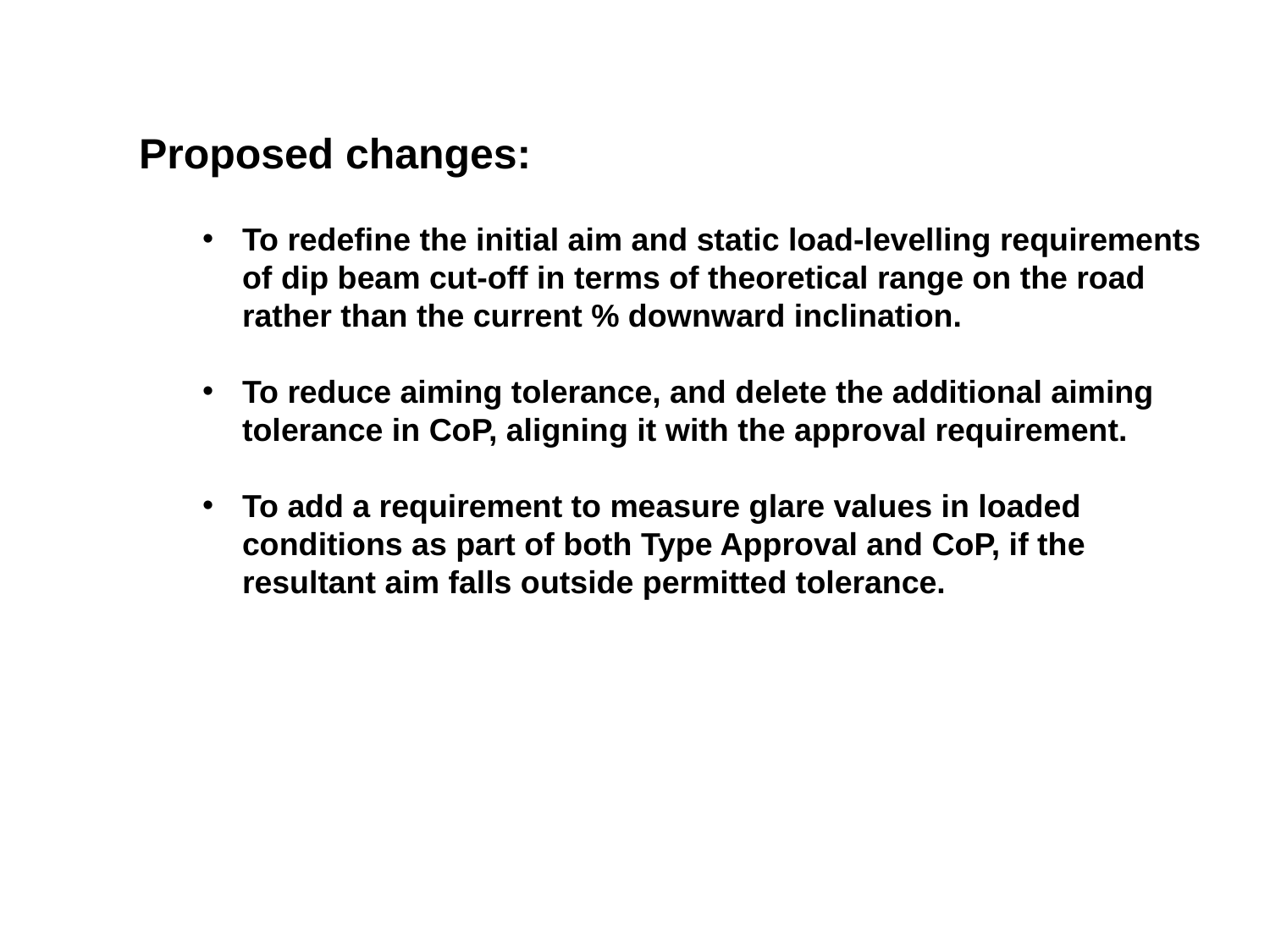

Proposed changes:

To redefine the initial aim and static load-levelling requirements of dip beam cut-off in terms of theoretical range on the road rather than the current % downward inclination.

To reduce aiming tolerance, and delete the additional aiming tolerance in CoP, aligning it with the approval requirement.
To add a requirement to measure glare values in loaded   conditions as part of both Type Approval and CoP, if the resultant aim falls outside permitted tolerance.